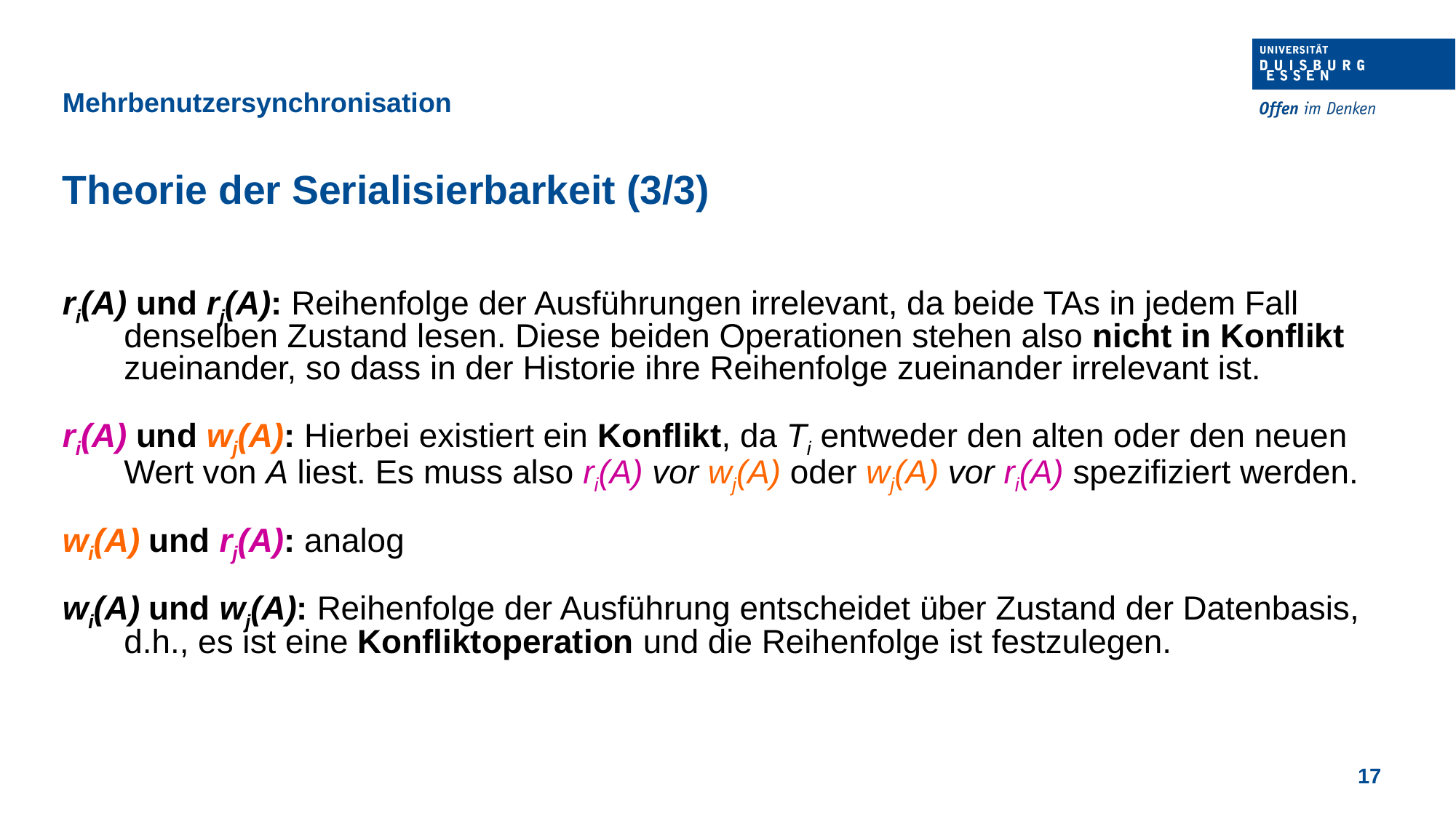

Mehrbenutzersynchronisation
Theorie der Serialisierbarkeit (3/3)
ri(A) und rj(A): Reihenfolge der Ausführungen irrelevant, da beide TAs in jedem Fall denselben Zustand lesen. Diese beiden Operationen stehen also nicht in Konflikt zueinander, so dass in der Historie ihre Reihenfolge zueinander irrelevant ist.
ri(A) und wj(A): Hierbei existiert ein Konflikt, da Ti entweder den alten oder den neuen Wert von A liest. Es muss also ri(A) vor wj(A) oder wj(A) vor ri(A) spezifiziert werden.
wi(A) und rj(A): analog
wi(A) und wj(A): Reihenfolge der Ausführung entscheidet über Zustand der Datenbasis, d.h., es ist eine Konfliktoperation und die Reihenfolge ist festzulegen.
17